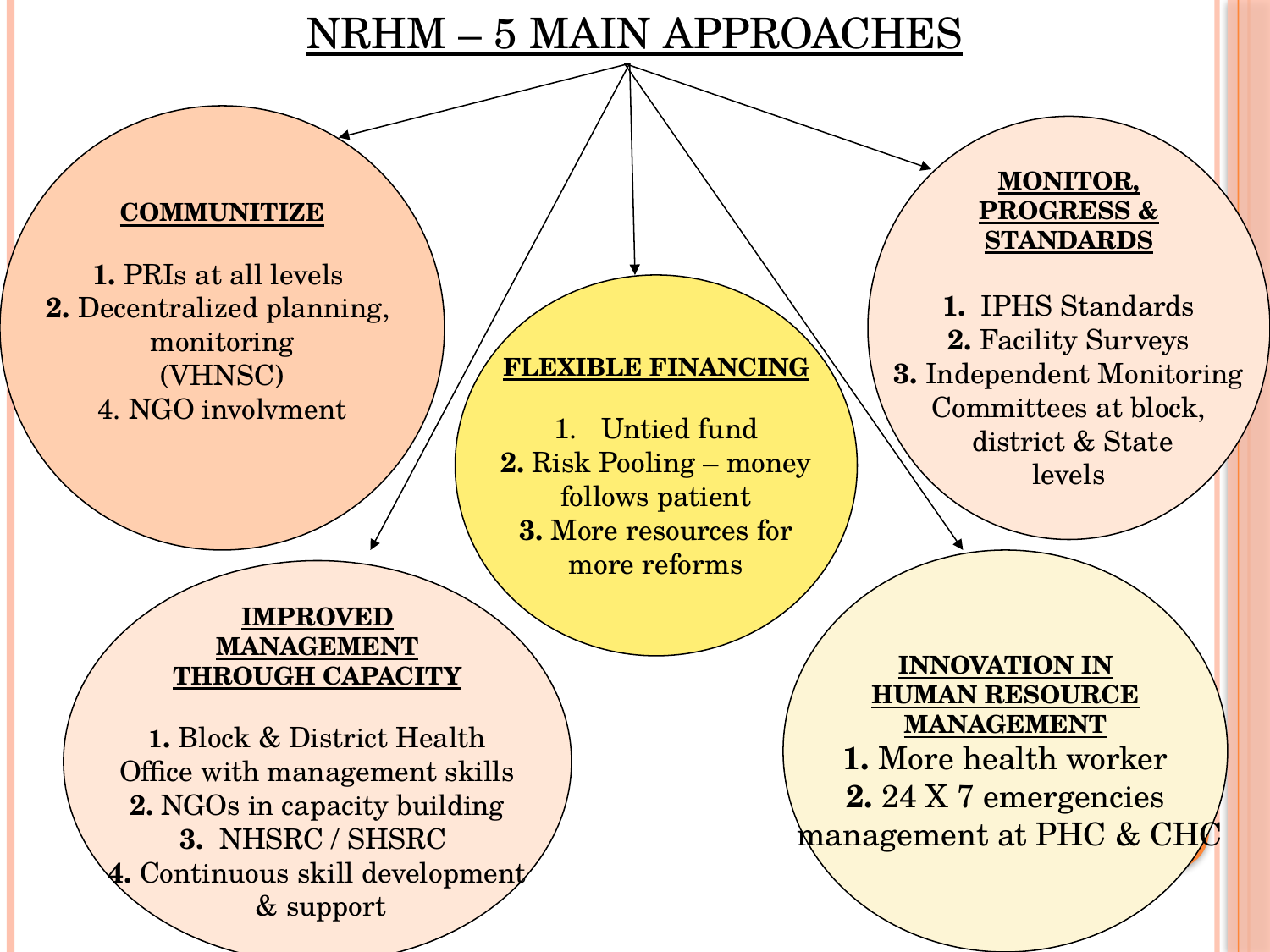

NRHM – 5 MAIN APPROACHES

COMMUNITIZE

1. PRIs at all levels
2. Decentralized planning,
monitoring
(VHNSC)
4. NGO involvment

MONITOR,
PROGRESS &
STANDARDS

1.  IPHS Standards
2. Facility Surveys
3. Independent Monitoring
Committees at block,
 district & State
levels
FLEXIBLE FINANCING

Untied fund
2. Risk Pooling – money
follows patient
3. More resources for
more reforms
INNOVATION IN
HUMAN RESOURCE
MANAGEMENT
1. More health worker
2. 24 X 7 emergencies
 management at PHC & CHC
IMPROVED
MANAGEMENT
THROUGH CAPACITY

1. Block & District Health
Office with management skills
2. NGOs in capacity building
3.  NHSRC / SHSRC
4. Continuous skill development
 & support